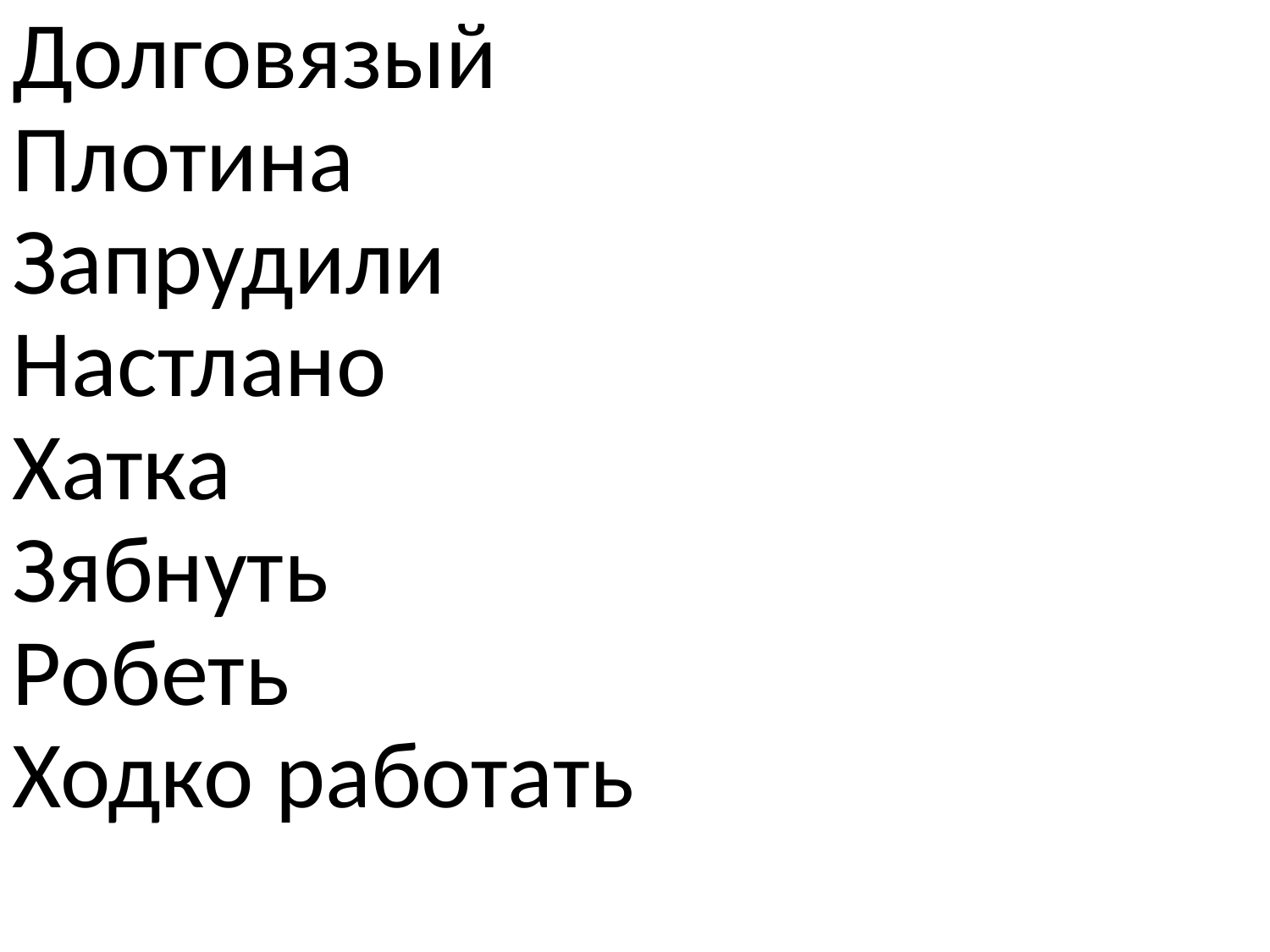

Долговязый
Плотина
Запрудили
Настлано
Хатка
Зябнуть
Робеть
Ходко работать